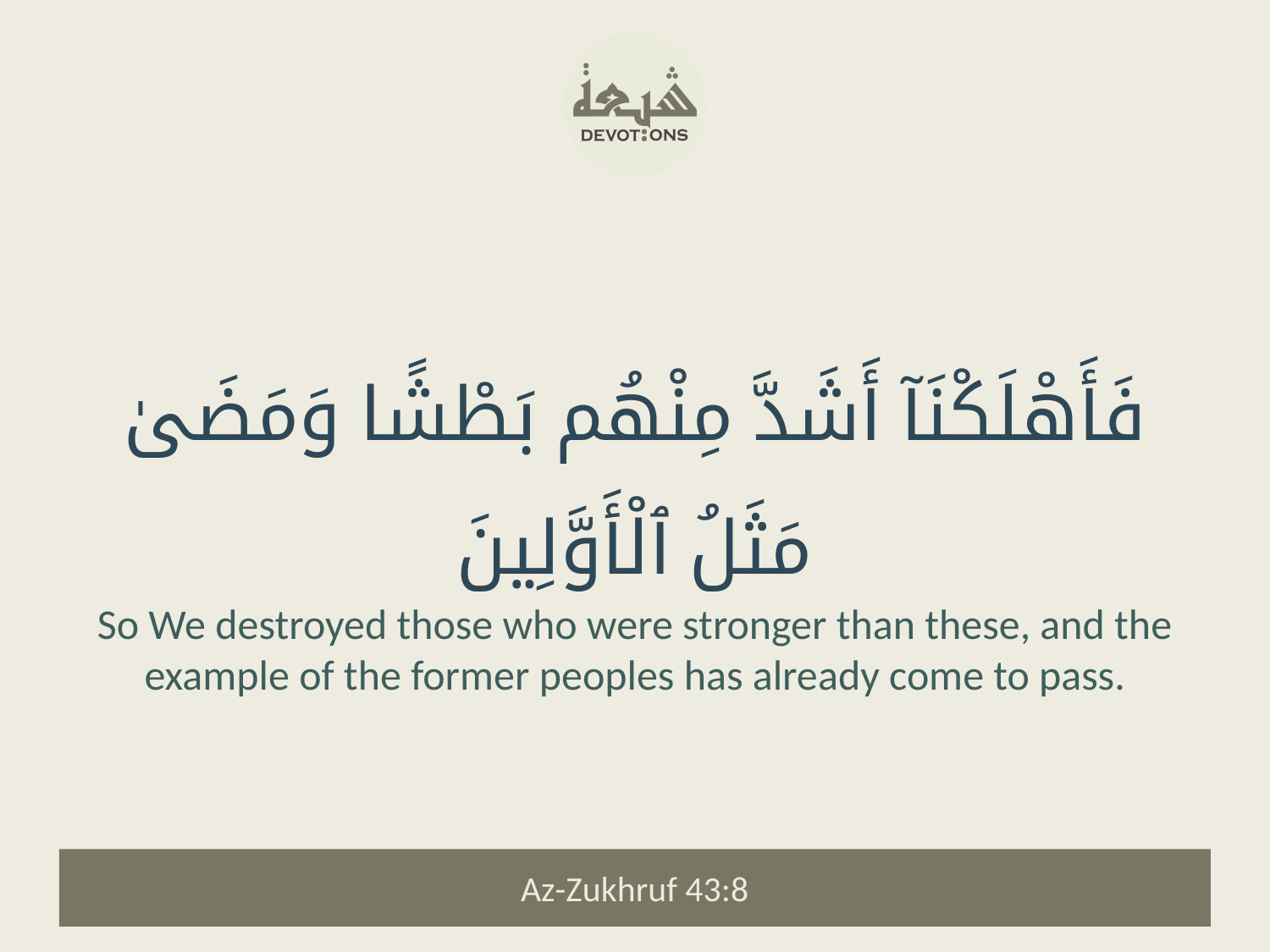

فَأَهْلَكْنَآ أَشَدَّ مِنْهُم بَطْشًا وَمَضَىٰ مَثَلُ ٱلْأَوَّلِينَ
So We destroyed those who were stronger than these, and the example of the former peoples has already come to pass.
Az-Zukhruf 43:8